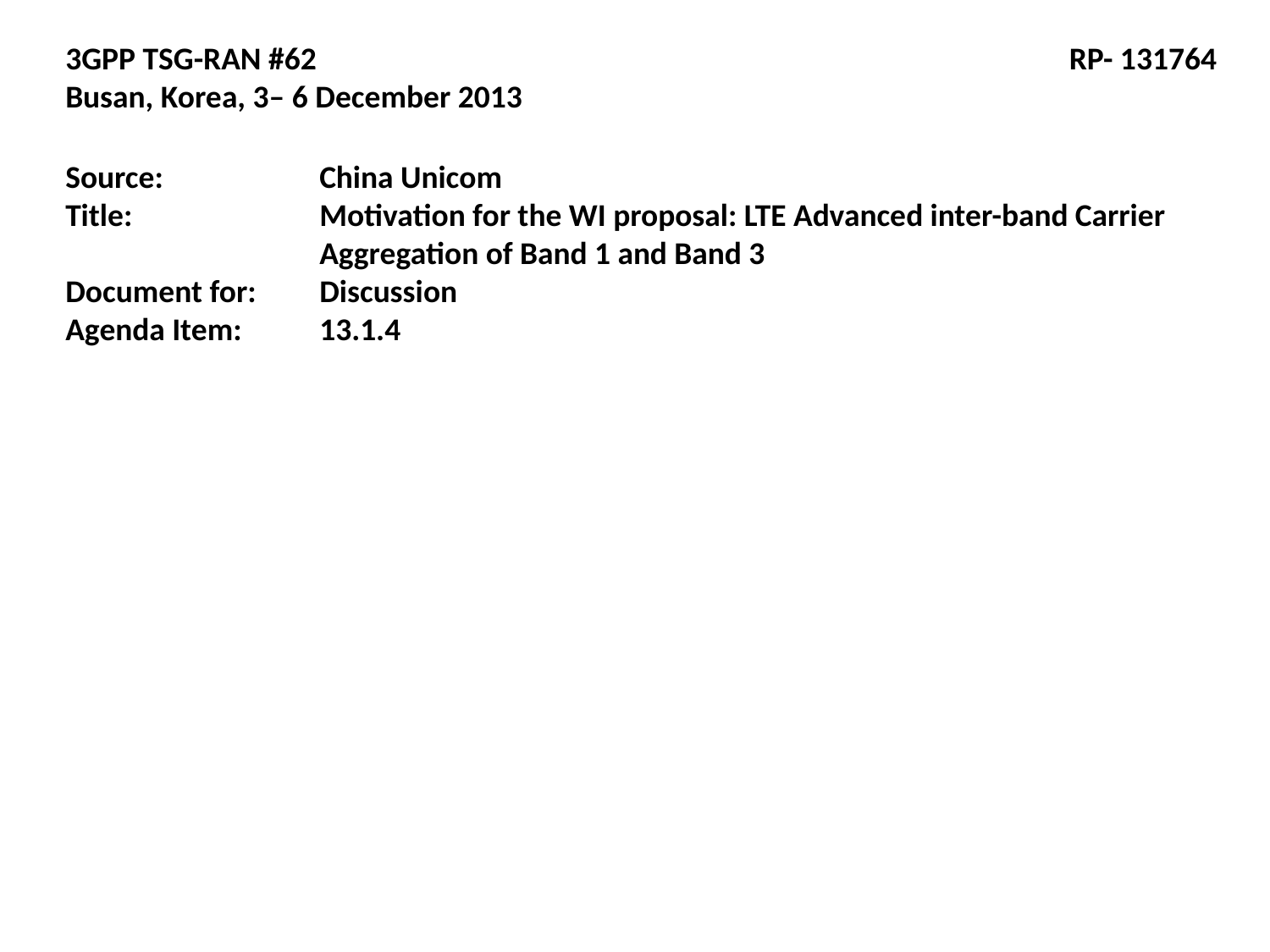

3GPP TSG-RAN #62						                RP- 131764
Busan, Korea, 3– 6 December 2013

Source:		China Unicom
Title:		Motivation for the WI proposal: LTE Advanced inter-band Carrier 			Aggregation of Band 1 and Band 3
Document for:	Discussion
Agenda Item:	13.1.4